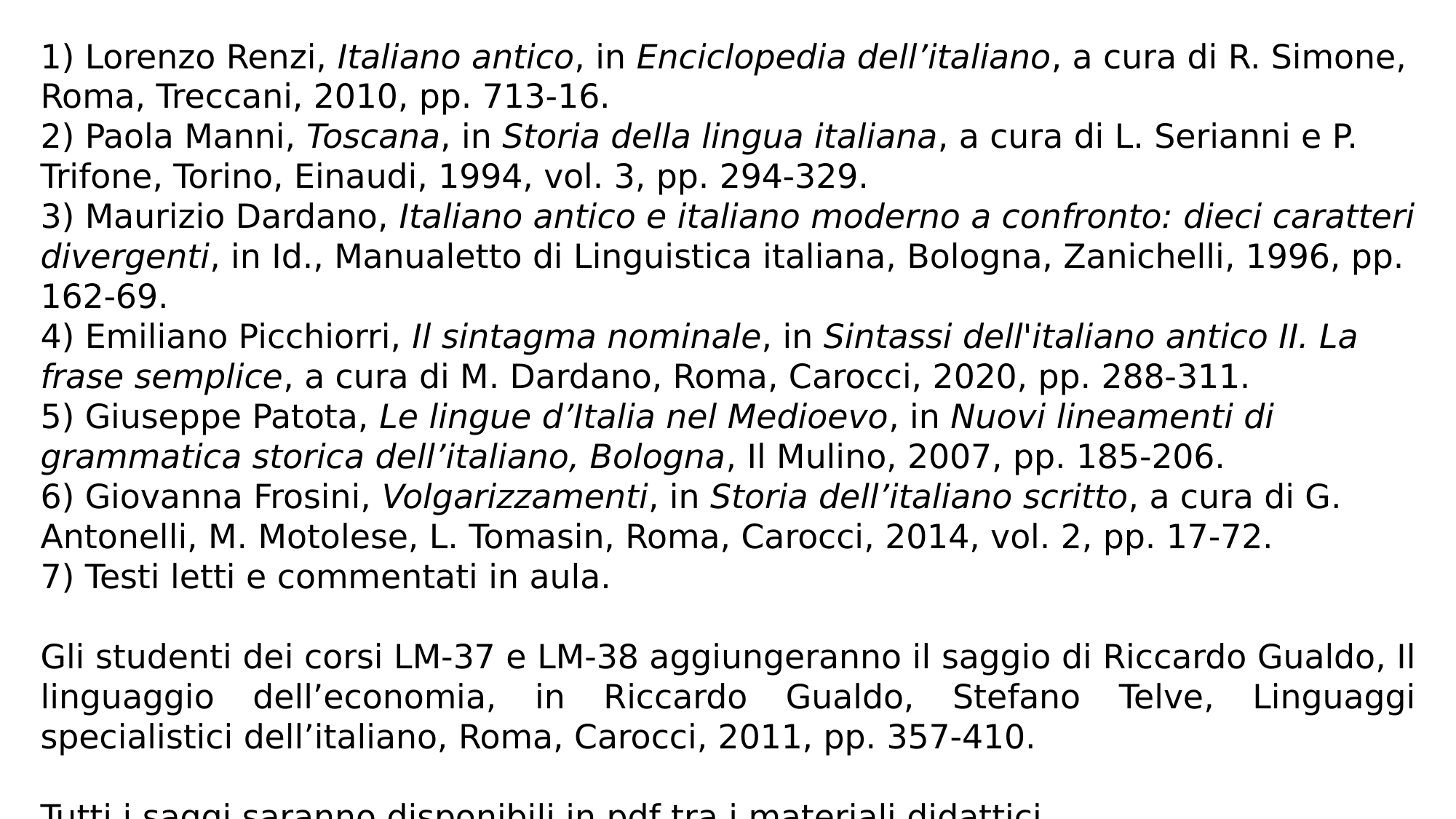

1) Lorenzo Renzi, Italiano antico, in Enciclopedia dell’italiano, a cura di R. Simone, Roma, Treccani, 2010, pp. 713-16.
2) Paola Manni, Toscana, in Storia della lingua italiana, a cura di L. Serianni e P. Trifone, Torino, Einaudi, 1994, vol. 3, pp. 294-329.
3) Maurizio Dardano, Italiano antico e italiano moderno a confronto: dieci caratteri divergenti, in Id., Manualetto di Linguistica italiana, Bologna, Zanichelli, 1996, pp. 162-69.
4) Emiliano Picchiorri, Il sintagma nominale, in Sintassi dell'italiano antico II. La frase semplice, a cura di M. Dardano, Roma, Carocci, 2020, pp. 288-311.
5) Giuseppe Patota, Le lingue d’Italia nel Medioevo, in Nuovi lineamenti di grammatica storica dell’italiano, Bologna, Il Mulino, 2007, pp. 185-206.
6) Giovanna Frosini, Volgarizzamenti, in Storia dell’italiano scritto, a cura di G. Antonelli, M. Motolese, L. Tomasin, Roma, Carocci, 2014, vol. 2, pp. 17-72.
7) Testi letti e commentati in aula.

Gli studenti dei corsi LM-37 e LM-38 aggiungeranno il saggio di Riccardo Gualdo, Il linguaggio dell’economia, in Riccardo Gualdo, Stefano Telve, Linguaggi specialistici dell’italiano, Roma, Carocci, 2011, pp. 357-410.

Tutti i saggi saranno disponibili in pdf tra i materiali didattici.